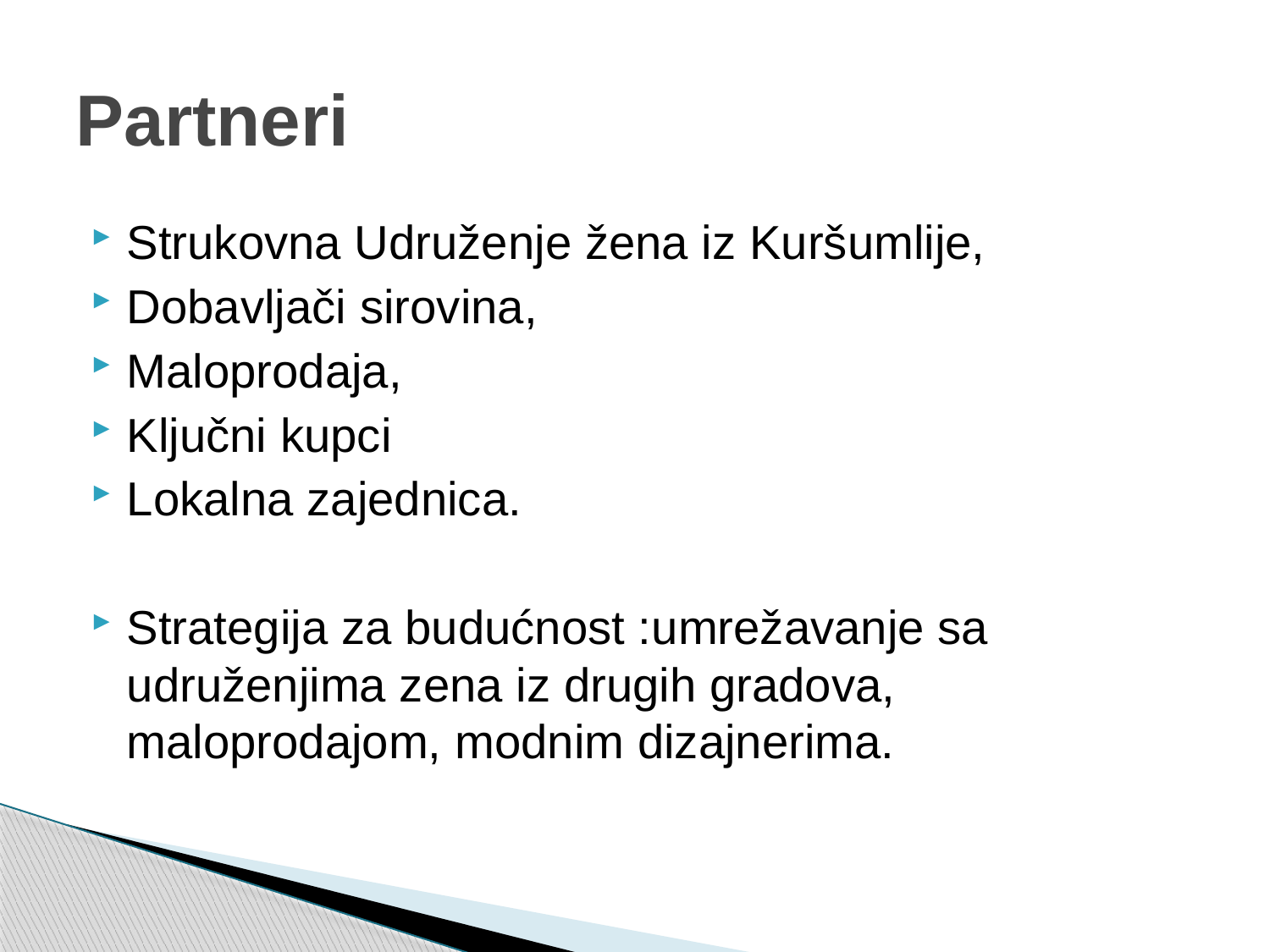

# Partneri
Strukovna Udruženje žena iz Kuršumlije,
Dobavljači sirovina,
Maloprodaja,
Ključni kupci
Lokalna zajednica.

Strategija za budućnost :umrežavanje sa udruženjima zena iz drugih gradova, maloprodajom, modnim dizajnerima.